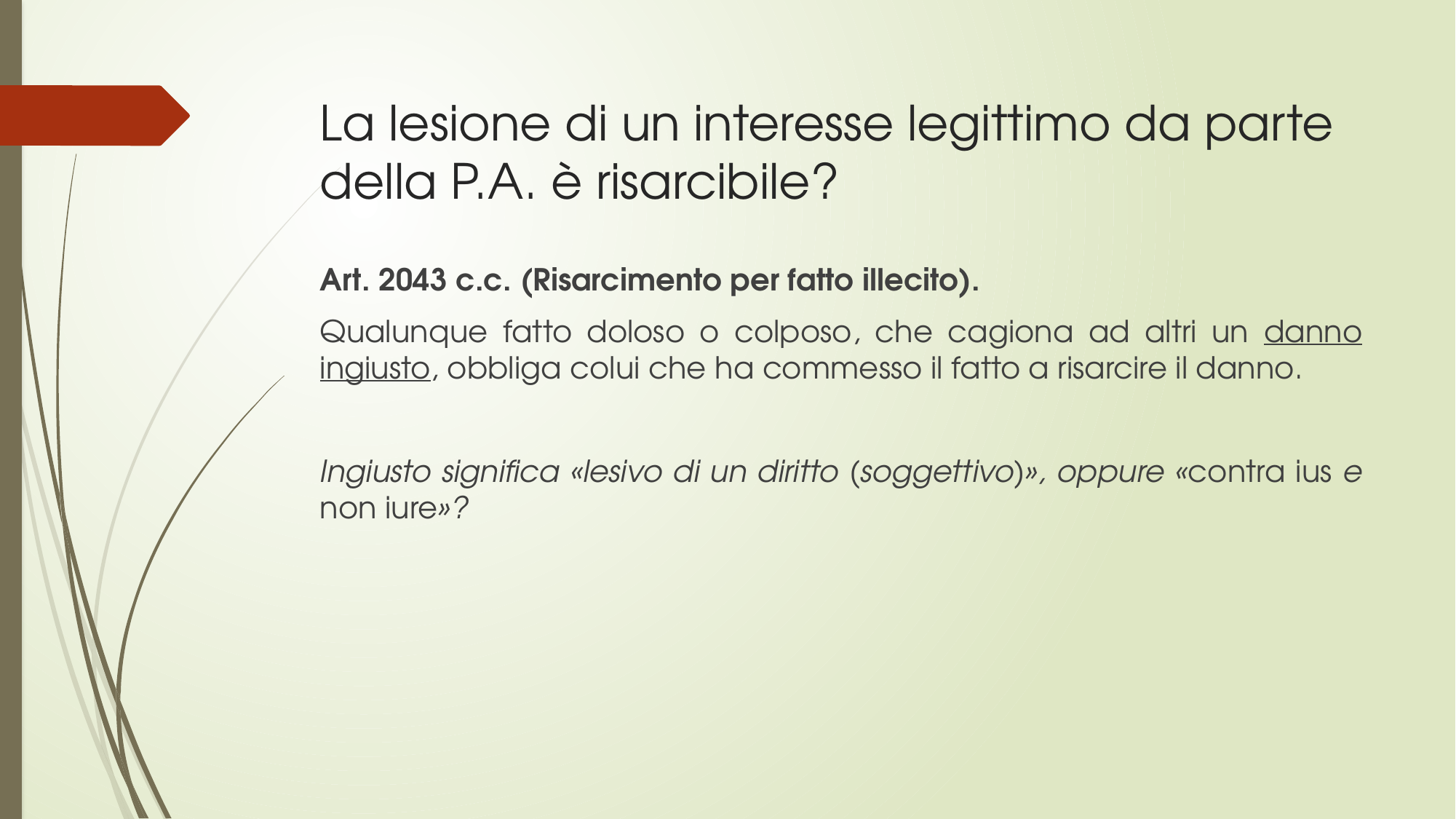

# La lesione di un interesse legittimo da parte della P.A. è risarcibile?
Art. 2043 c.c. (Risarcimento per fatto illecito).
Qualunque fatto doloso o colposo, che cagiona ad altri un danno ingiusto, obbliga colui che ha commesso il fatto a risarcire il danno.

Ingiusto significa «lesivo di un diritto (soggettivo)», oppure «contra ius e non iure»?